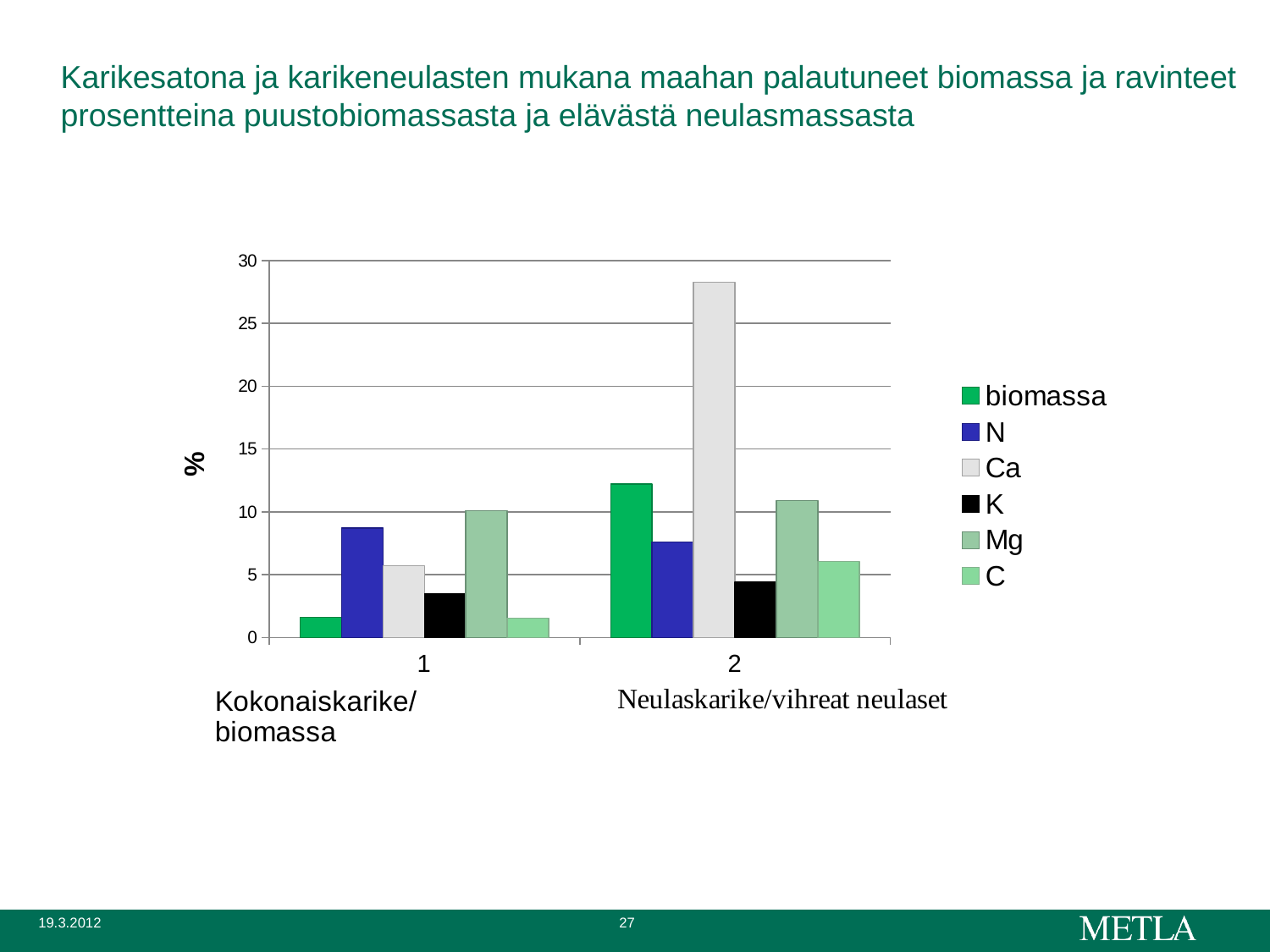

# Karikesatona ja karikeneulasten mukana maahan palautuneet biomassa ja ravinteet prosentteina puustobiomassasta ja elävästä neulasmassasta

### Chart

| Category | biomassa  | N | Ca | K | Mg | C |
|---|---|---|---|---|---|---|
  19.3.2012
27